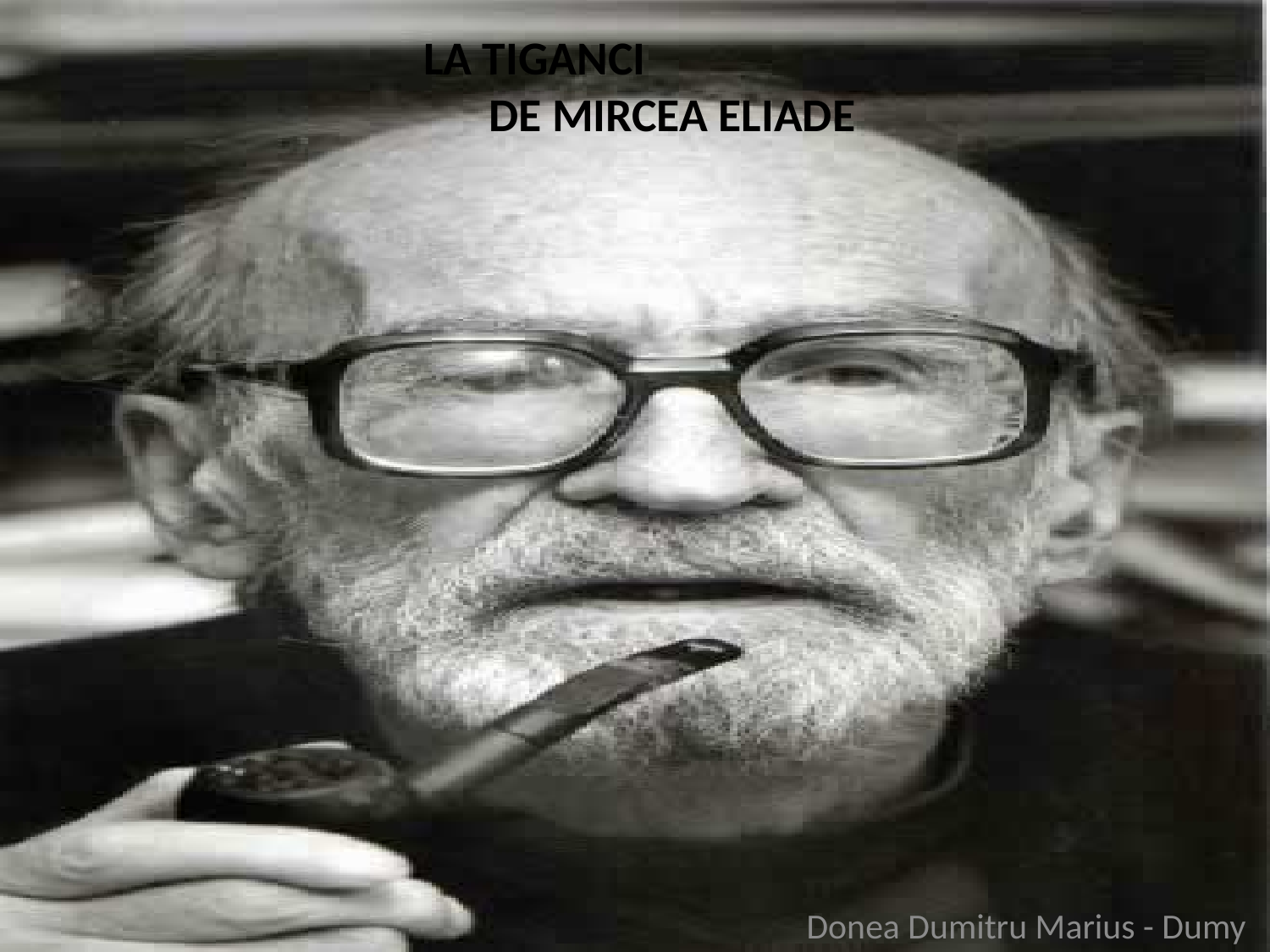

# La Tiganci de Mircea Eliade
Donea Dumitru Marius - Dumy